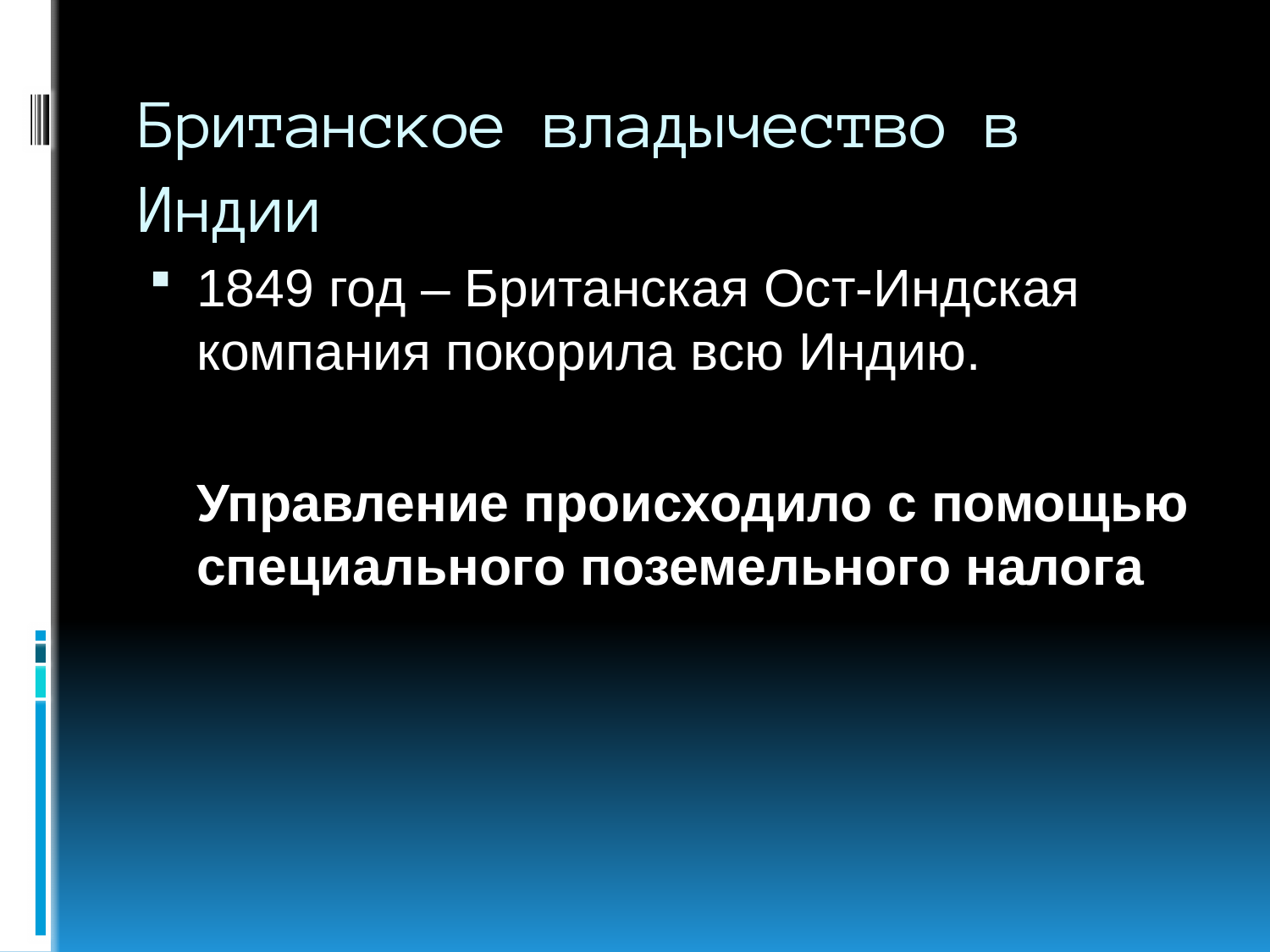

# Британское владычество в Индии
1849 год – Британская Ост-Индская компания покорила всю Индию.

	Управление происходило с помощью специального поземельного налога